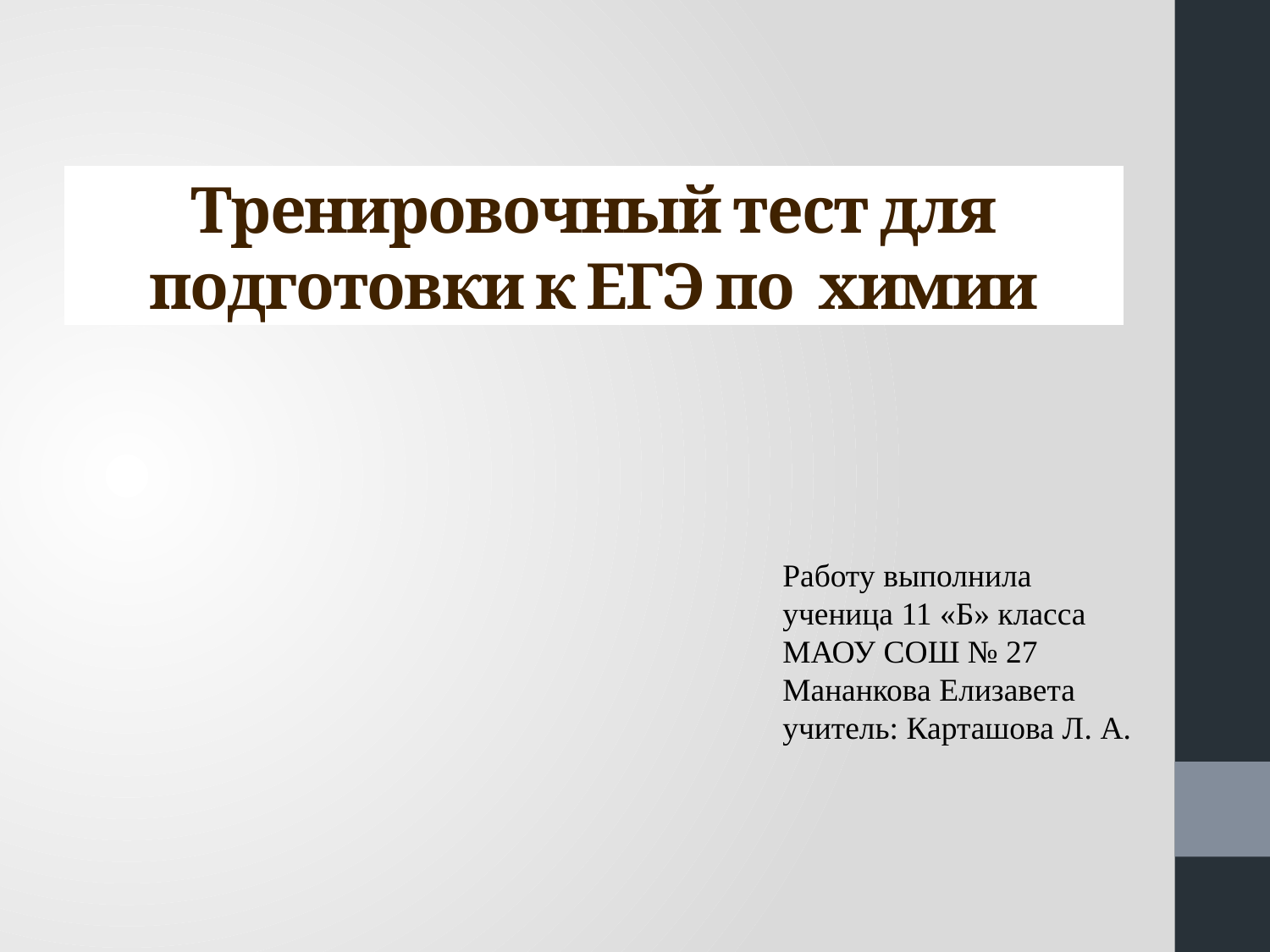

# Тренировочный тест для подготовки к ЕГЭ по  химии
Работу выполнила
ученица 11 «Б» класса
МАОУ СОШ № 27
Мананкова Елизавета
учитель: Карташова Л. А.